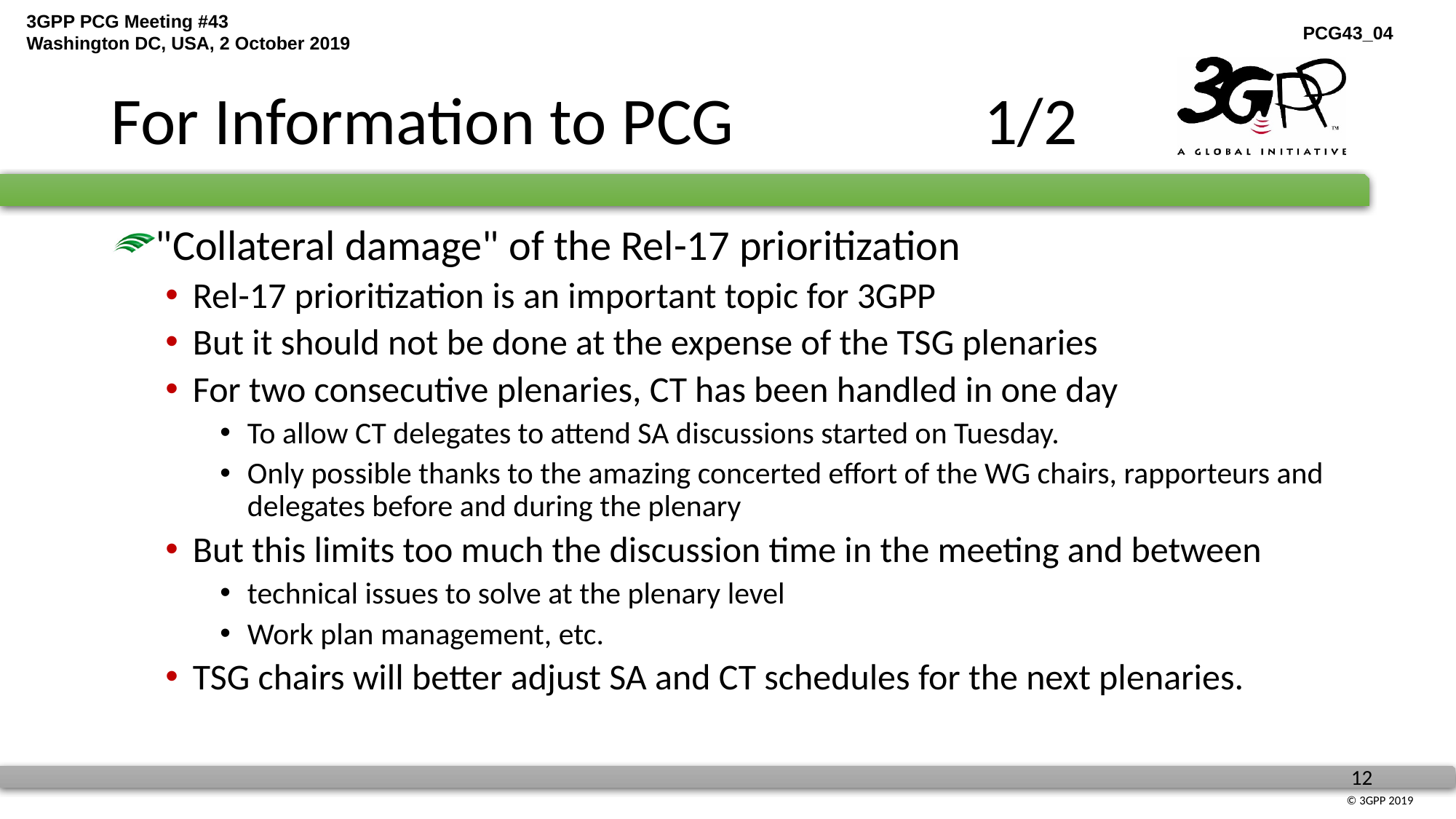

# For Information to PCG			1/2
"Collateral damage" of the Rel-17 prioritization
Rel-17 prioritization is an important topic for 3GPP
But it should not be done at the expense of the TSG plenaries
For two consecutive plenaries, CT has been handled in one day
To allow CT delegates to attend SA discussions started on Tuesday.
Only possible thanks to the amazing concerted effort of the WG chairs, rapporteurs and delegates before and during the plenary
But this limits too much the discussion time in the meeting and between
technical issues to solve at the plenary level
Work plan management, etc.
TSG chairs will better adjust SA and CT schedules for the next plenaries.